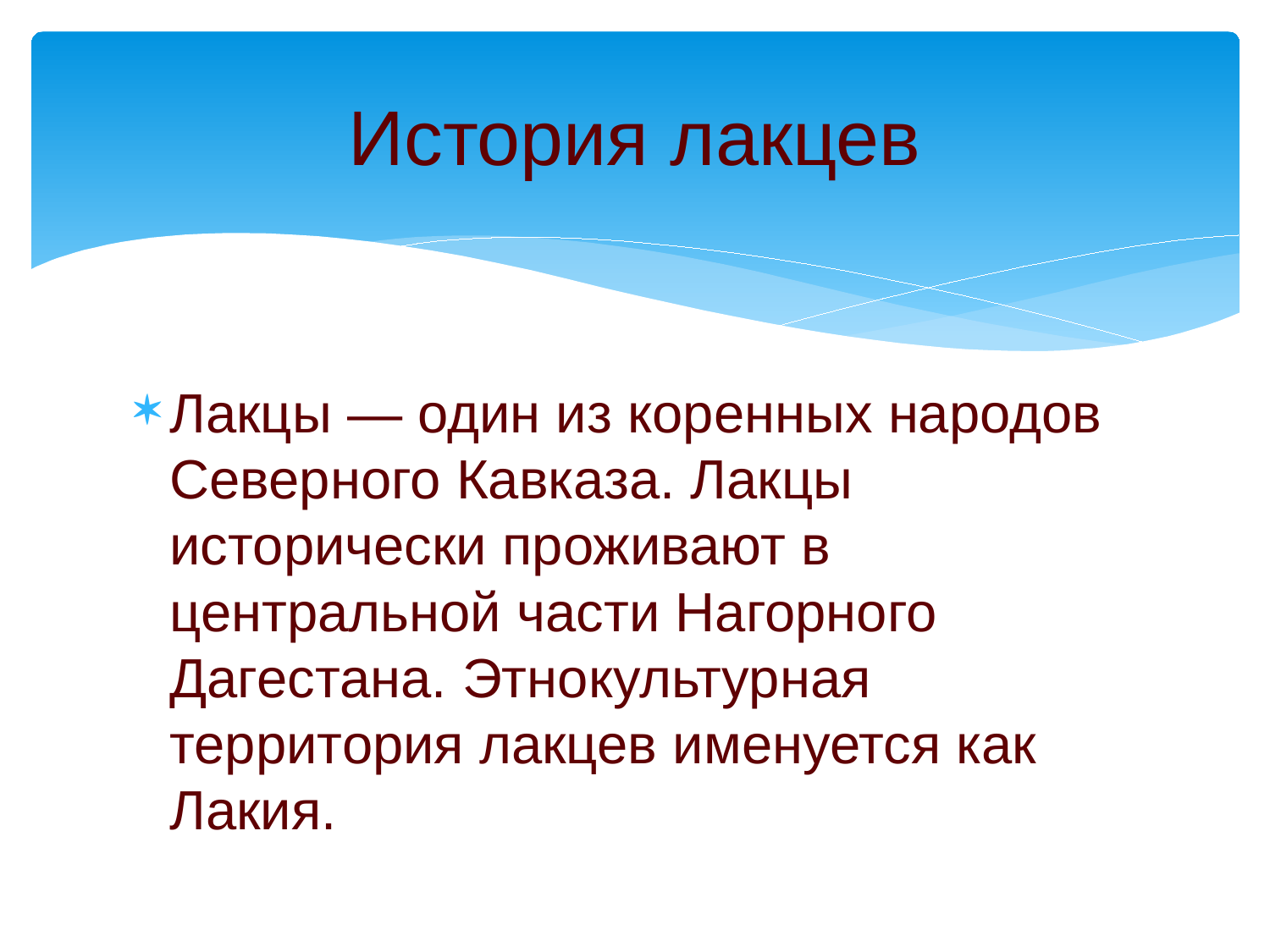

# История лакцев
Лакцы — один из коренных народов Северного Кавказа. Лакцы исторически проживают в центральной части Нагорного Дагестана. Этнокультурная территория лакцев именуется как Лакия.